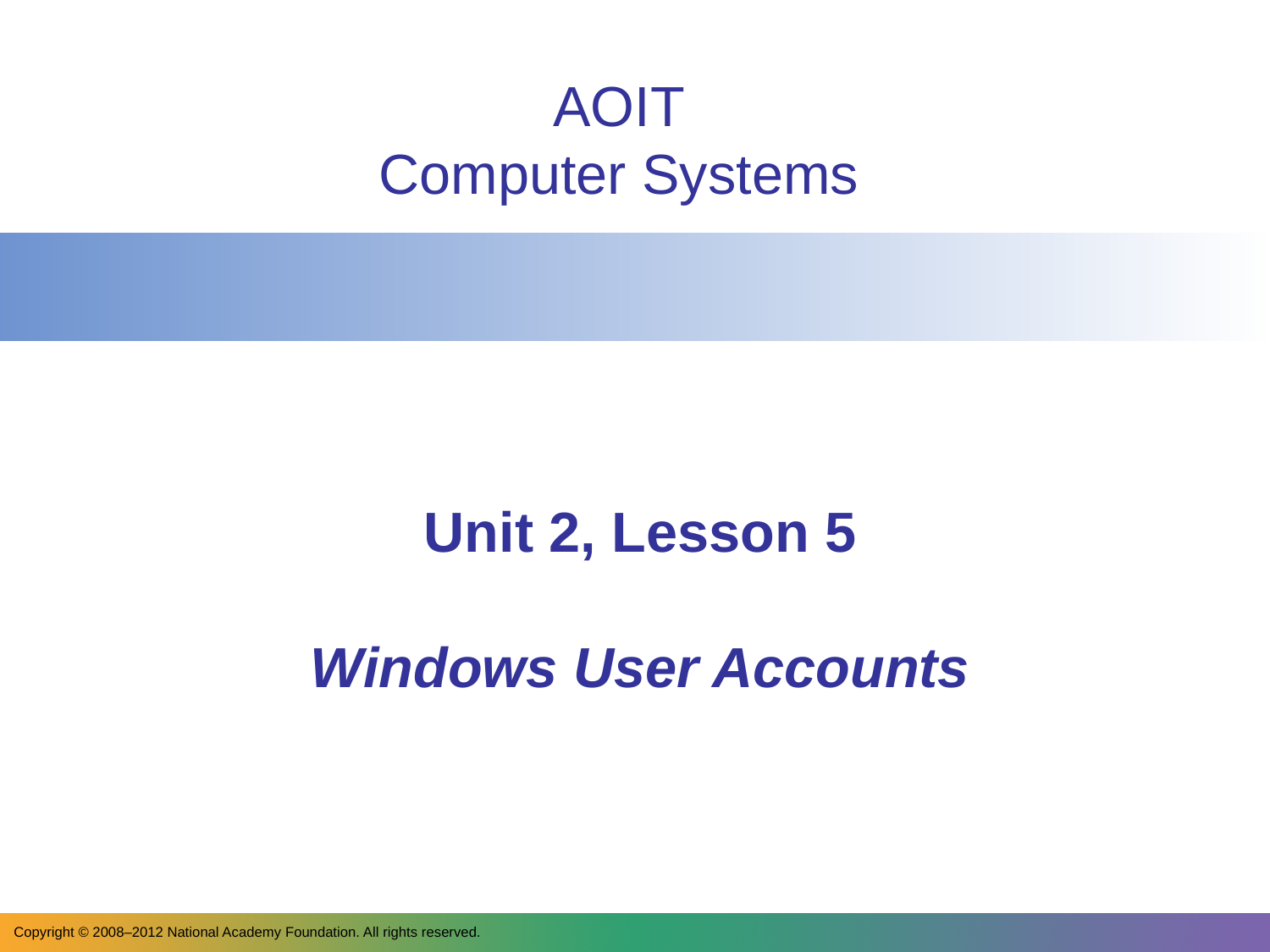

AOIT
Computer Systems
# Unit 2, Lesson 5 Windows User Accounts
Copyright © 2008–2012 National Academy Foundation. All rights reserved.